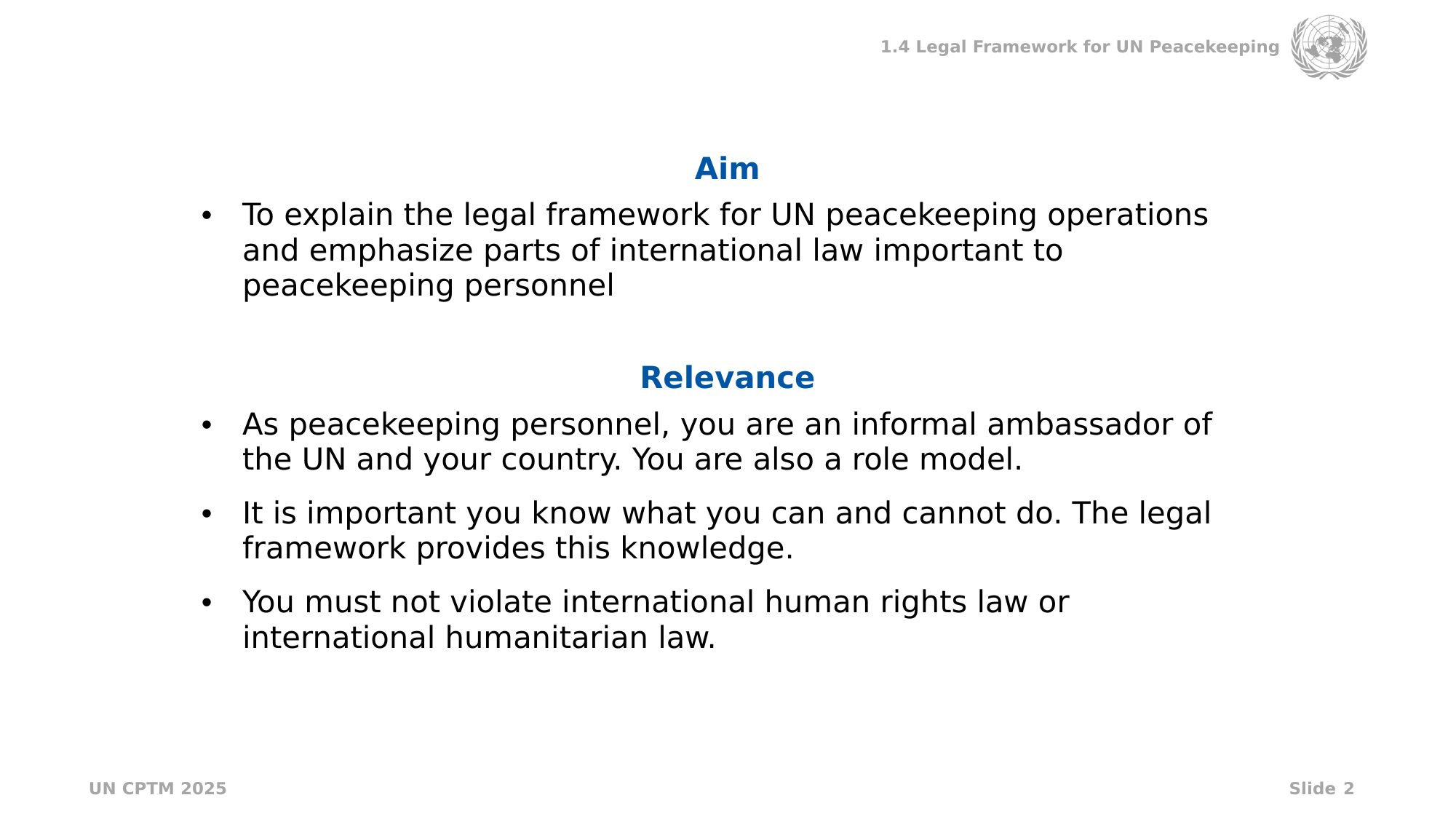

| Aim |
| --- |
| To explain the legal framework for UN peacekeeping operations and emphasize parts of international law important to peacekeeping personnel |
|  |
| Relevance |
| As peacekeeping personnel, you are an informal ambassador of the UN and your country. You are also a role model. It is important you know what you can and cannot do. The legal framework provides this knowledge. You must not violate international human rights law or international humanitarian law. |